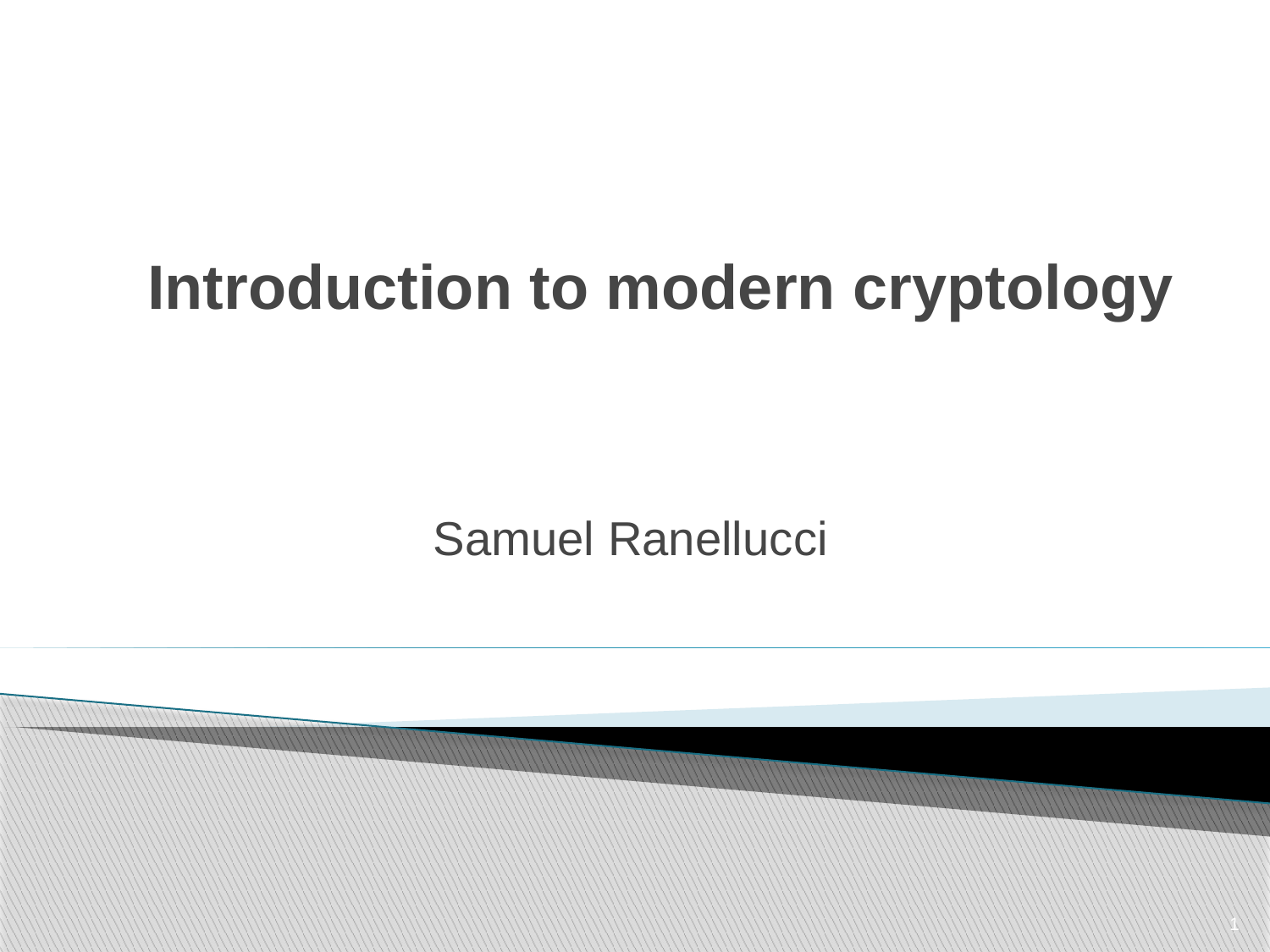

# Introduction to modern cryptology
Samuel Ranellucci
1